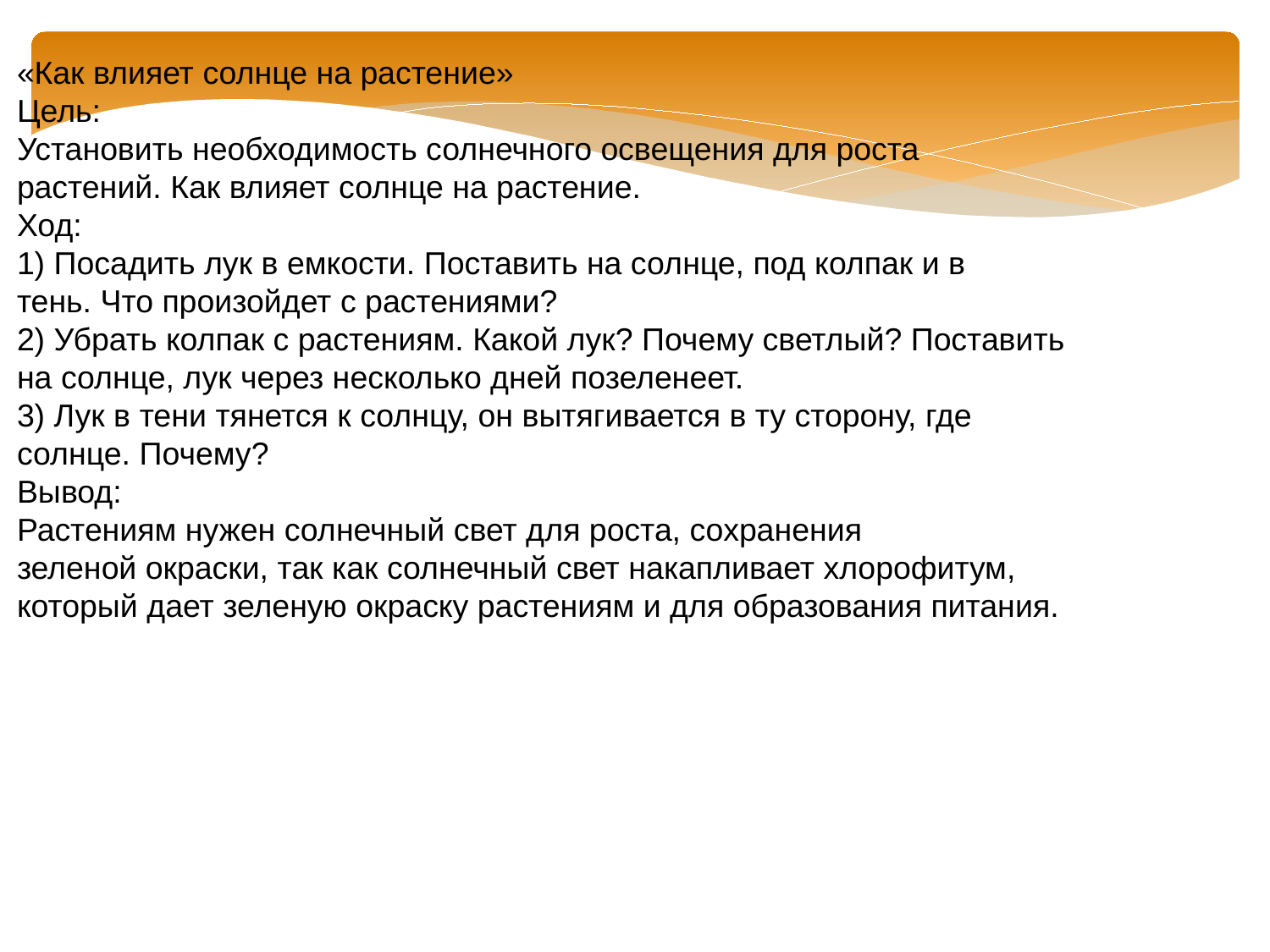

«Как влияет солнце на растение»
Цель:
Установить необходимость солнечного освещения для роста
растений. Как влияет солнце на растение.
Ход:
1) Посадить лук в емкости. Поставить на солнце, под колпак и в
тень. Что произойдет с растениями?
2) Убрать колпак с растениям. Какой лук? Почему светлый? Поставить
на солнце, лук через несколько дней позеленеет.
3) Лук в тени тянется к солнцу, он вытягивается в ту сторону, где
солнце. Почему?
Вывод:
Растениям нужен солнечный свет для роста, сохранения
зеленой окраски, так как солнечный свет накапливает хлорофитум,
который дает зеленую окраску растениям и для образования питания.